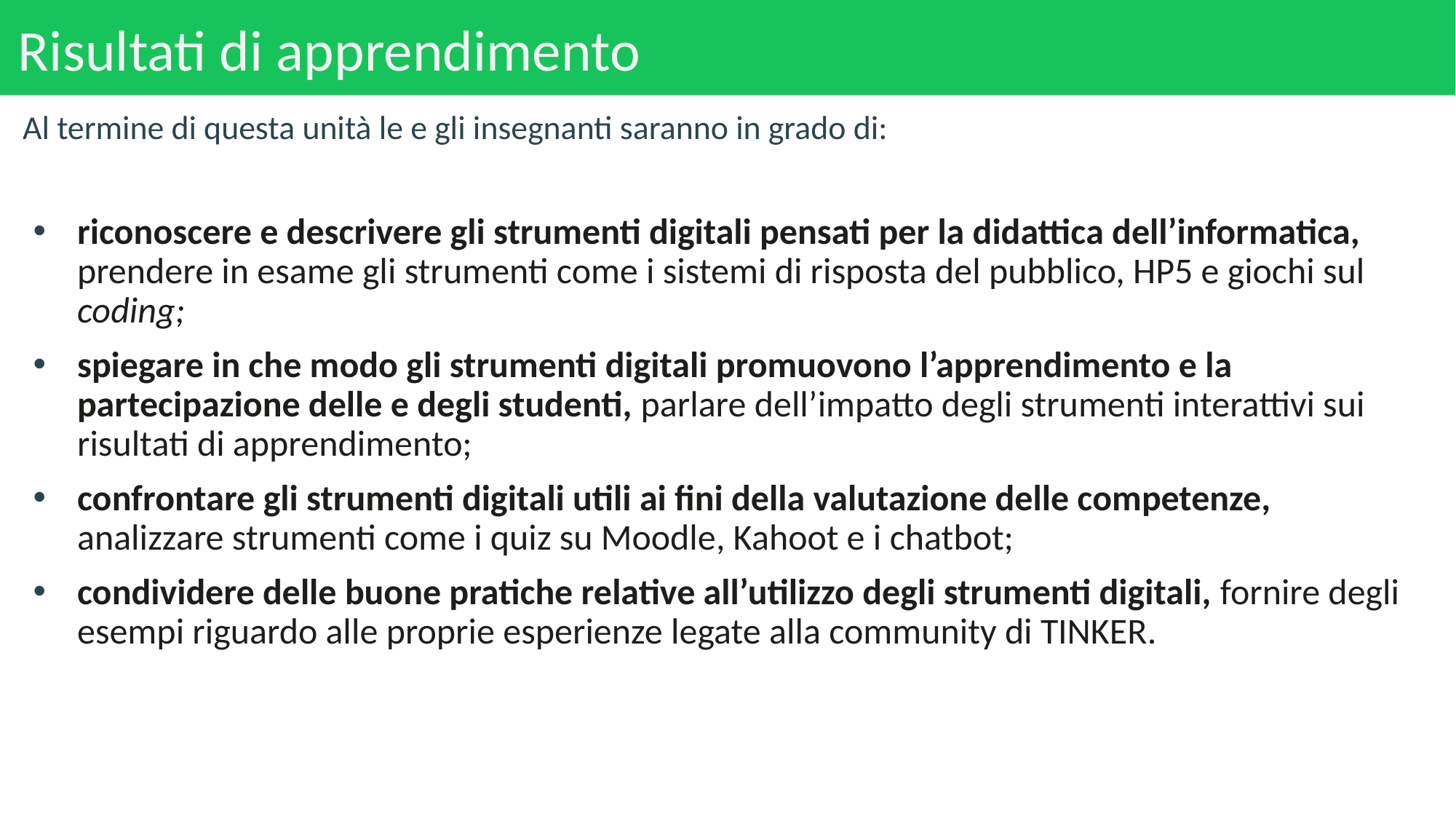

# Risultati di apprendimento
Al termine di questa unità le e gli insegnanti saranno in grado di:

riconoscere e descrivere gli strumenti digitali pensati per la didattica dell’informatica, prendere in esame gli strumenti come i sistemi di risposta del pubblico, HP5 e giochi sul coding;
spiegare in che modo gli strumenti digitali promuovono l’apprendimento e la partecipazione delle e degli studenti, parlare dell’impatto degli strumenti interattivi sui risultati di apprendimento;
confrontare gli strumenti digitali utili ai fini della valutazione delle competenze, analizzare strumenti come i quiz su Moodle, Kahoot e i chatbot;
condividere delle buone pratiche relative all’utilizzo degli strumenti digitali, fornire degli esempi riguardo alle proprie esperienze legate alla community di TINKER.